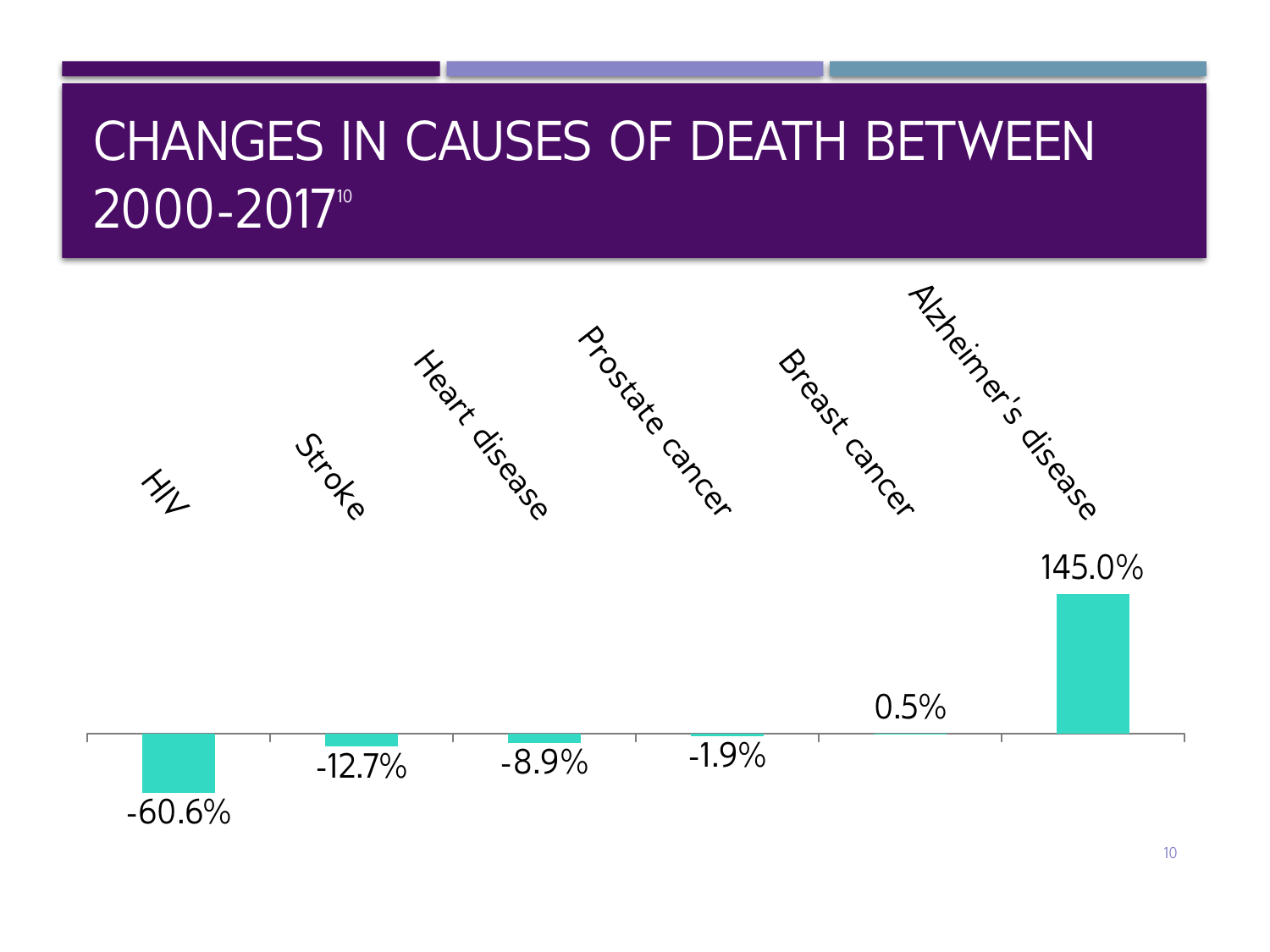

# Changes in Causes of Death between 2000-201710

### Chart

| Category | Series 1 |
|---|---|
| HIV | -0.606 |
| Stroke | -0.127 |
| Heart disease | -0.089 |
| Prostate cancer | -0.019 |
| Breast cancer | 0.005 |
| Alzheimer's disease | 1.45 |
10